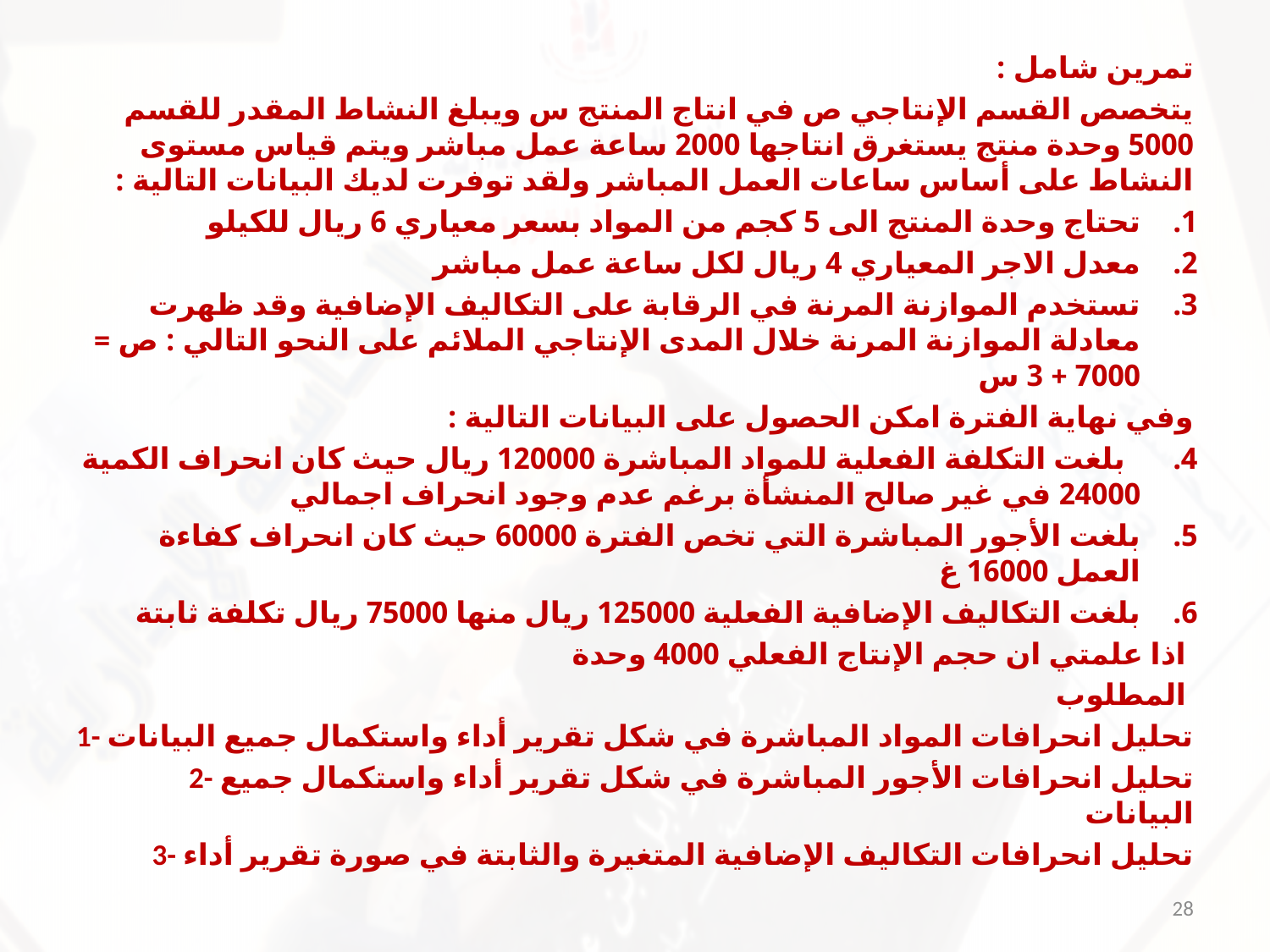

تمرين شامل :
يتخصص القسم الإنتاجي ص في انتاج المنتج س ويبلغ النشاط المقدر للقسم 5000 وحدة منتج يستغرق انتاجها 2000 ساعة عمل مباشر ويتم قياس مستوى النشاط على أساس ساعات العمل المباشر ولقد توفرت لديك البيانات التالية :
تحتاج وحدة المنتج الى 5 كجم من المواد بسعر معياري 6 ريال للكيلو
معدل الاجر المعياري 4 ريال لكل ساعة عمل مباشر
تستخدم الموازنة المرنة في الرقابة على التكاليف الإضافية وقد ظهرت معادلة الموازنة المرنة خلال المدى الإنتاجي الملائم على النحو التالي : ص = 7000 + 3 س
وفي نهاية الفترة امكن الحصول على البيانات التالية :
  بلغت التكلفة الفعلية للمواد المباشرة 120000 ريال حيث كان انحراف الكمية 24000 في غير صالح المنشأة برغم عدم وجود انحراف اجمالي
بلغت الأجور المباشرة التي تخص الفترة 60000 حيث كان انحراف كفاءة العمل 16000 غ
بلغت التكاليف الإضافية الفعلية 125000 ريال منها 75000 ريال تكلفة ثابتة
 اذا علمتي ان حجم الإنتاج الفعلي 4000 وحدة
المطلوب
1- تحليل انحرافات المواد المباشرة في شكل تقرير أداء واستكمال جميع البيانات
2- تحليل انحرافات الأجور المباشرة في شكل تقرير أداء واستكمال جميع البيانات
3- تحليل انحرافات التكاليف الإضافية المتغيرة والثابتة في صورة تقرير أداء

28